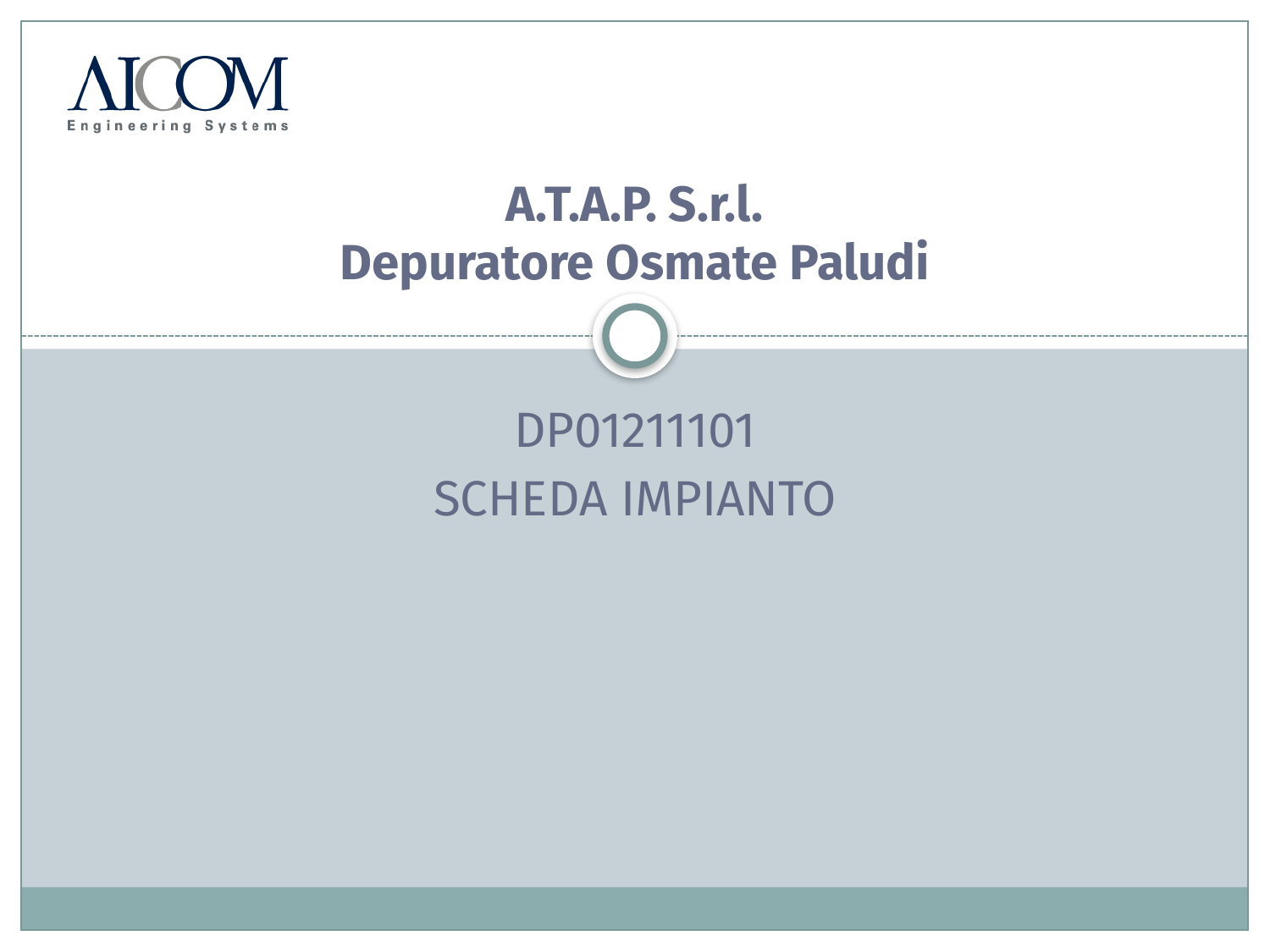

# A.T.A.P. S.r.l. Depuratore Osmate Paludi
DP01211101
Scheda impianto